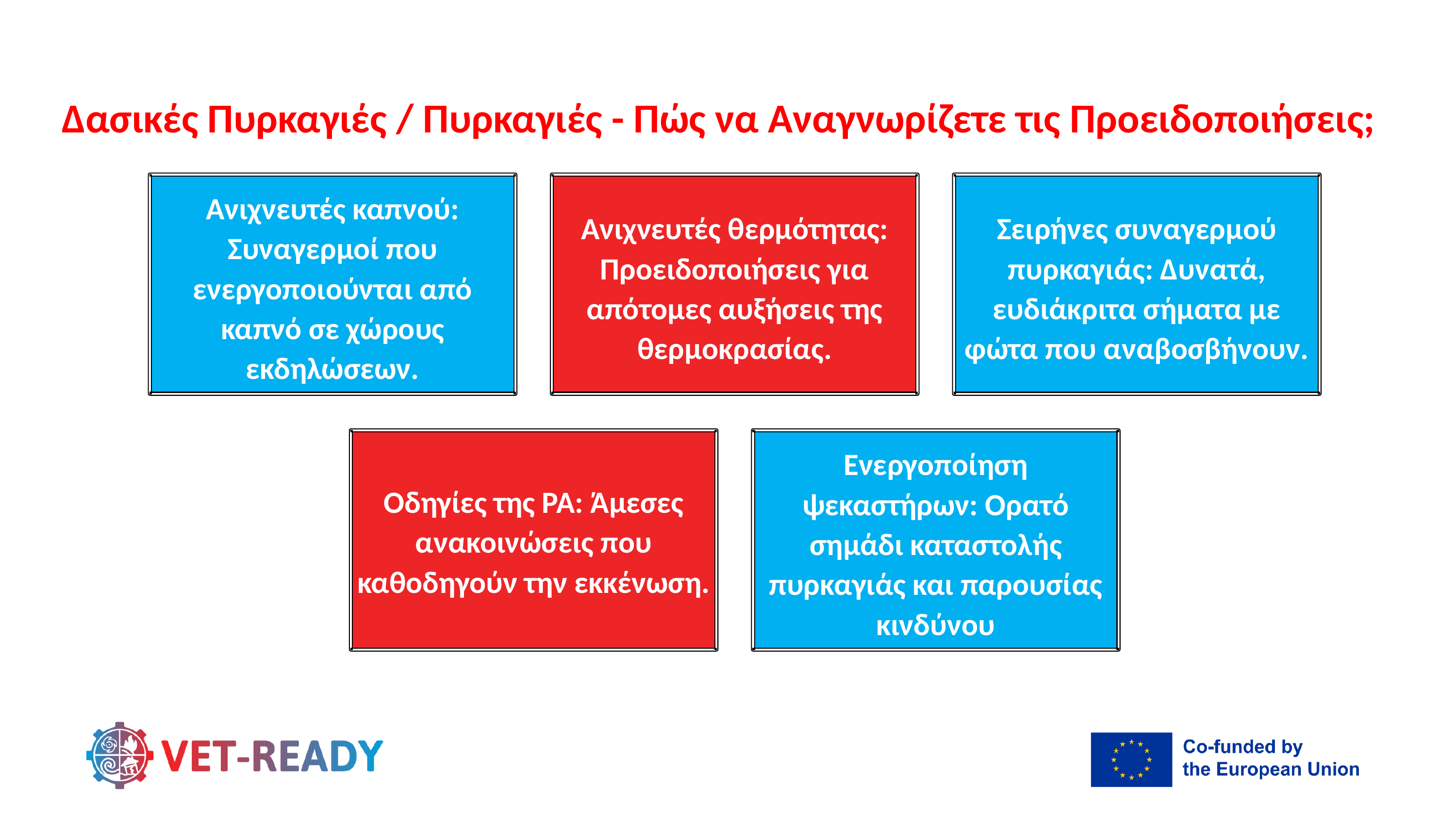

Δασικές Πυρκαγιές / Πυρκαγιές - Πώς να Αναγνωρίζετε τις Προειδοποιήσεις;

Ανιχνευτές καπνού: Συναγερμοί που ενεργοποιούνται από καπνό σε χώρους εκδηλώσεων.

Ανιχνευτές θερμότητας: Προειδοποιήσεις για απότομες αυξήσεις της θερμοκρασίας.

Σειρήνες συναγερμού πυρκαγιάς: Δυνατά, ευδιάκριτα σήματα με φώτα που αναβοσβήνουν.

Οδηγίες της PA: Άμεσες ανακοινώσεις που καθοδηγούν την εκκένωση.

Ενεργοποίηση ψεκαστήρων: Ορατό σημάδι καταστολής πυρκαγιάς και παρουσίας κινδύνου